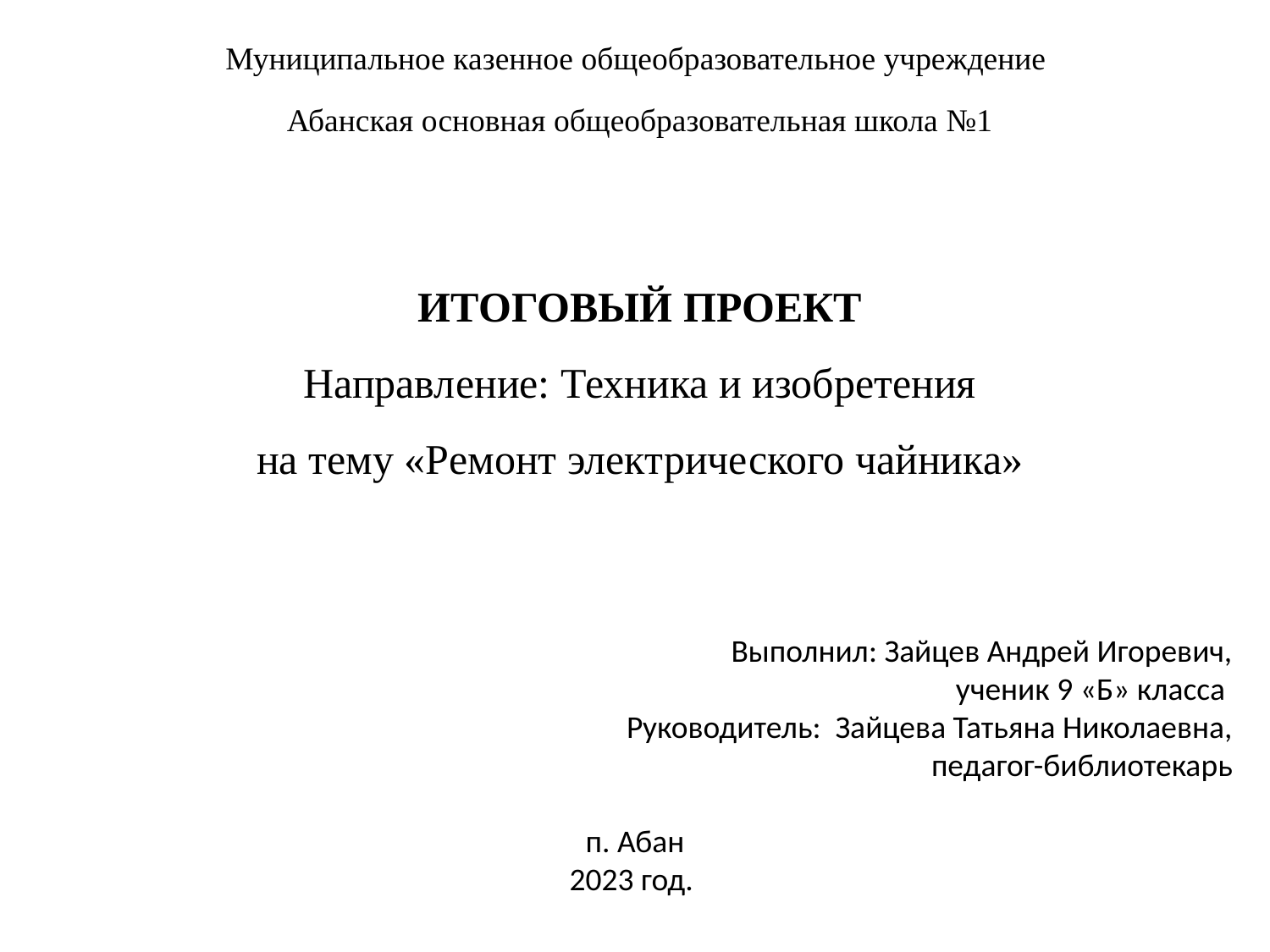

Муниципальное казенное общеобразовательное учреждение
Абанская основная общеобразовательная школа №1
ИТОГОВЫЙ ПРОЕКТ
Направление: Техника и изобретения
на тему «Ремонт электрического чайника»

Выполнил: Зайцев Андрей Игоревич,
                                                                         ученик 9 «Б» класса
Руководитель:  Зайцева Татьяна Николаевна,
педагог-библиотекарь

п. Абан
2023 год.